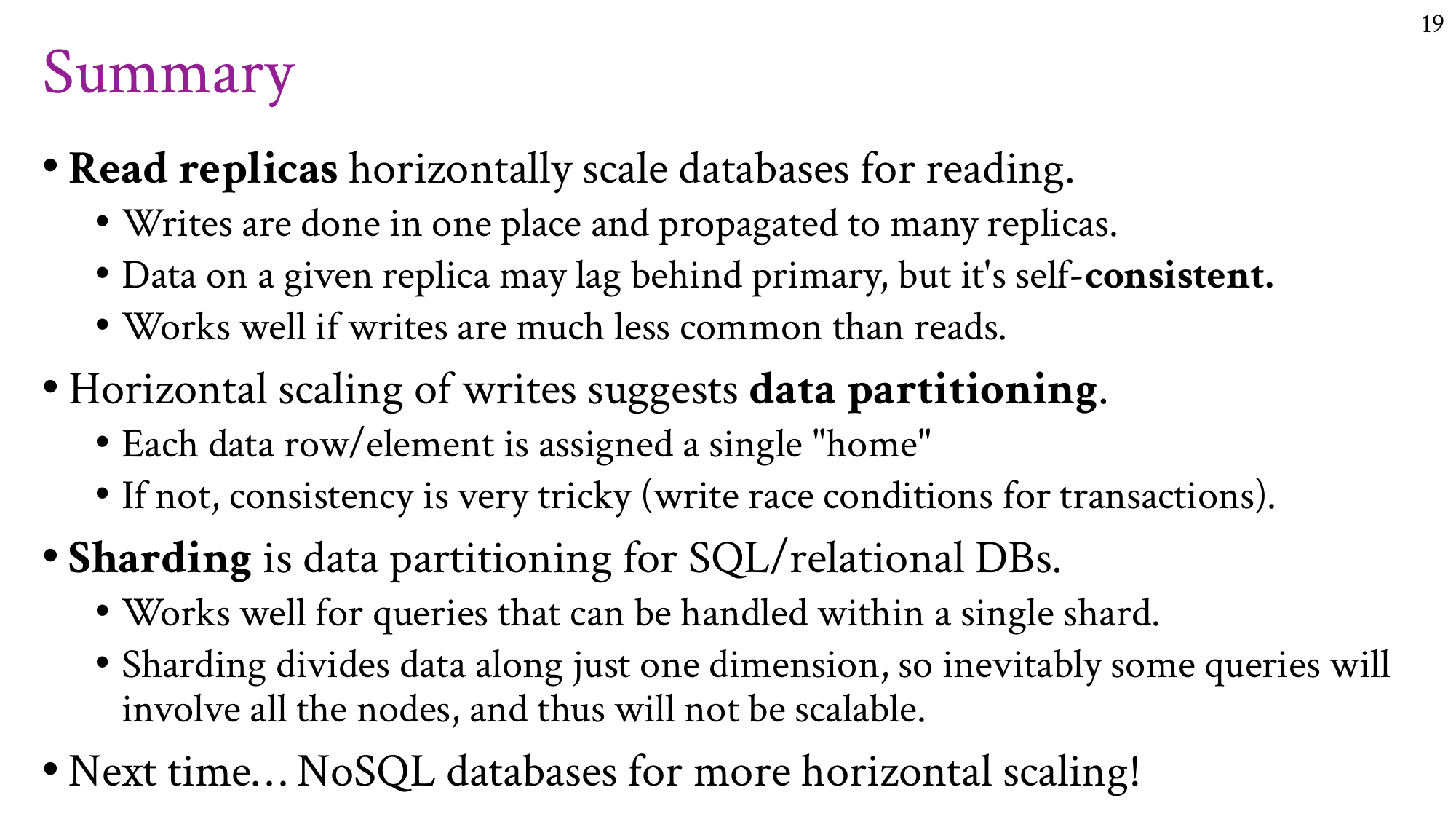

# Summary
Read replicas horizontally scale databases for reading.
Writes are done in one place and propagated to many replicas.
Data on a given replica may lag behind primary, but it's self-consistent.
Works well if writes are much less common than reads.
Horizontal scaling of writes suggests data partitioning.
Each data row/element is assigned a single "home"
If not, consistency is very tricky (write race conditions for transactions).
Sharding is data partitioning for SQL/relational DBs.
Works well for queries that can be handled within a single shard.
Sharding divides data along just one dimension, so inevitably some queries will involve all the nodes, and thus will not be scalable.
Next time… NoSQL databases for more horizontal scaling!